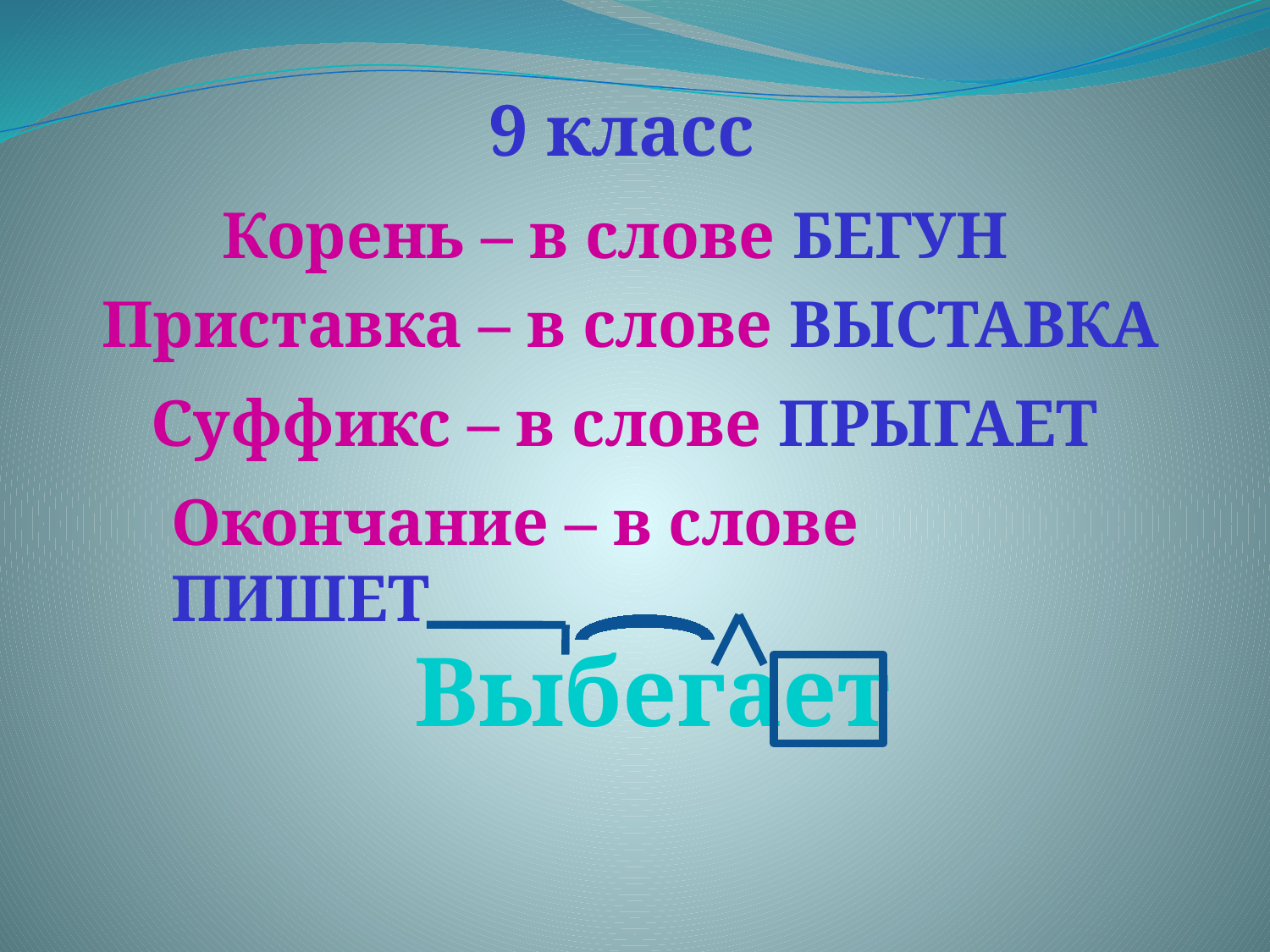

9 класс
Корень – в слове БЕГУН
Приставка – в слове ВЫСТАВКА
Суффикс – в слове ПРЫГАЕТ
Окончание – в слове  ПИШЕТ

Выбегает